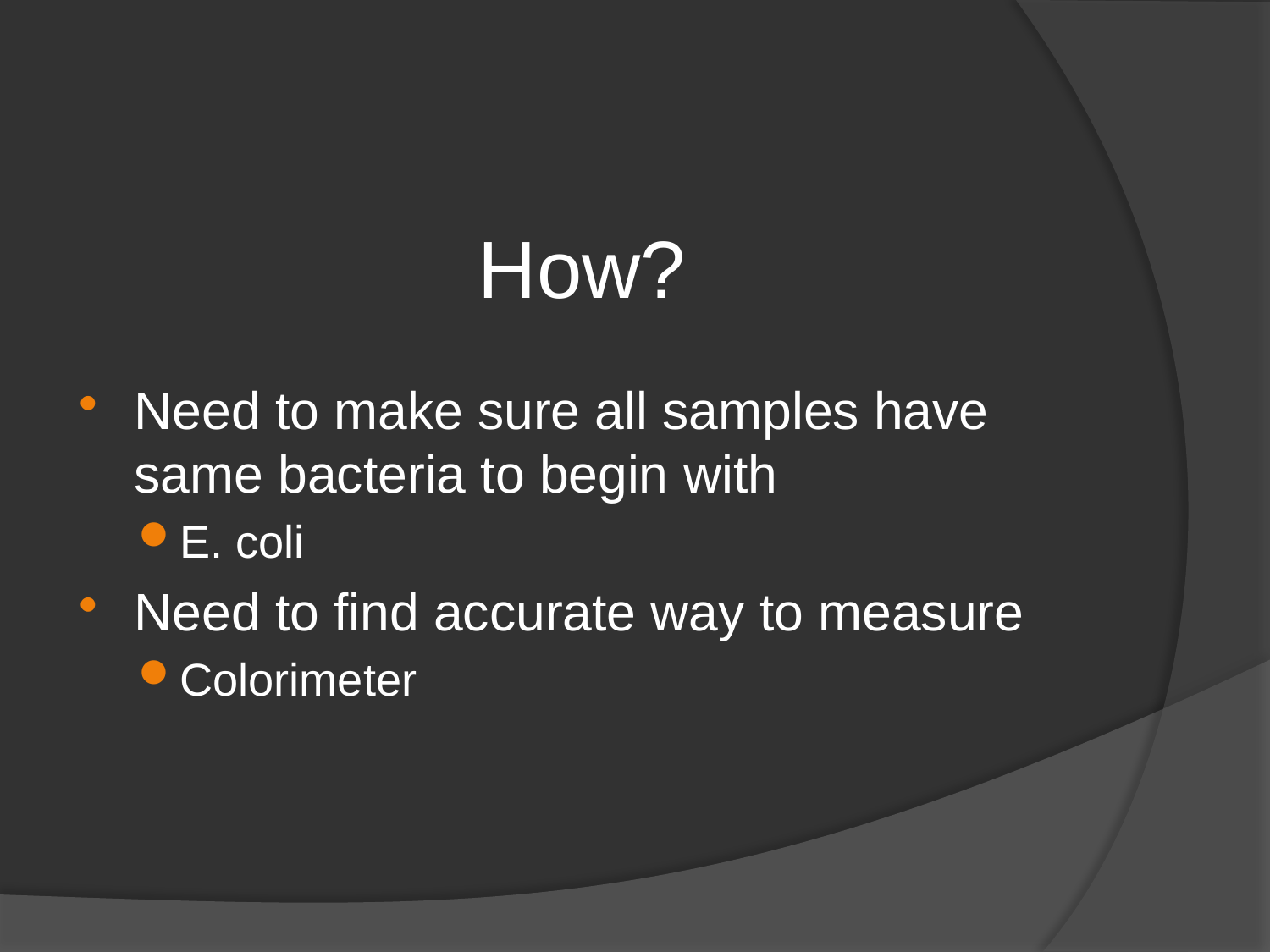

# How?
Need to make sure all samples have same bacteria to begin with
E. coli
Need to find accurate way to measure
Colorimeter